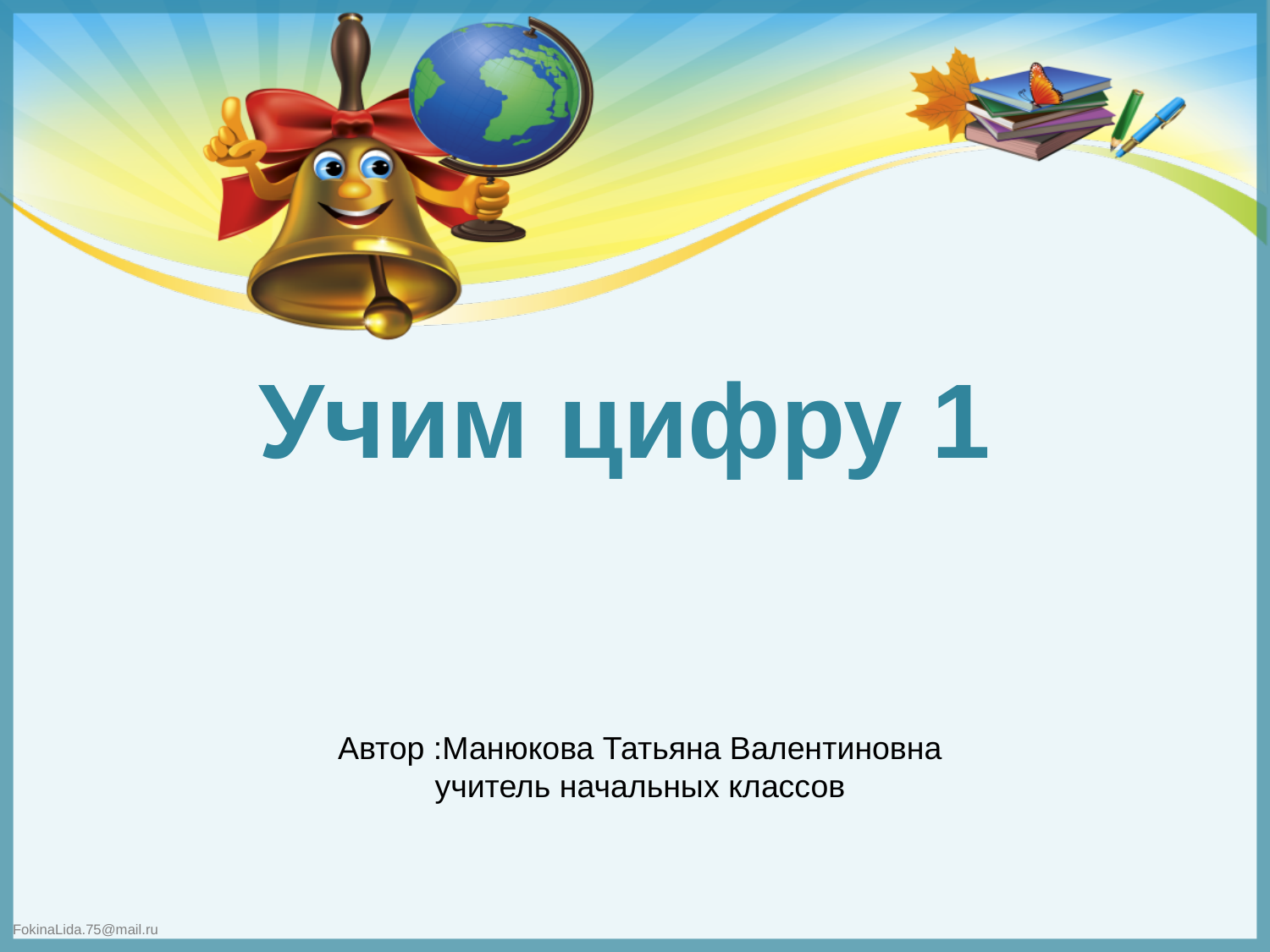

Учим цифру 1
Автор :Манюкова Татьяна Валентиновна
учитель начальных классов